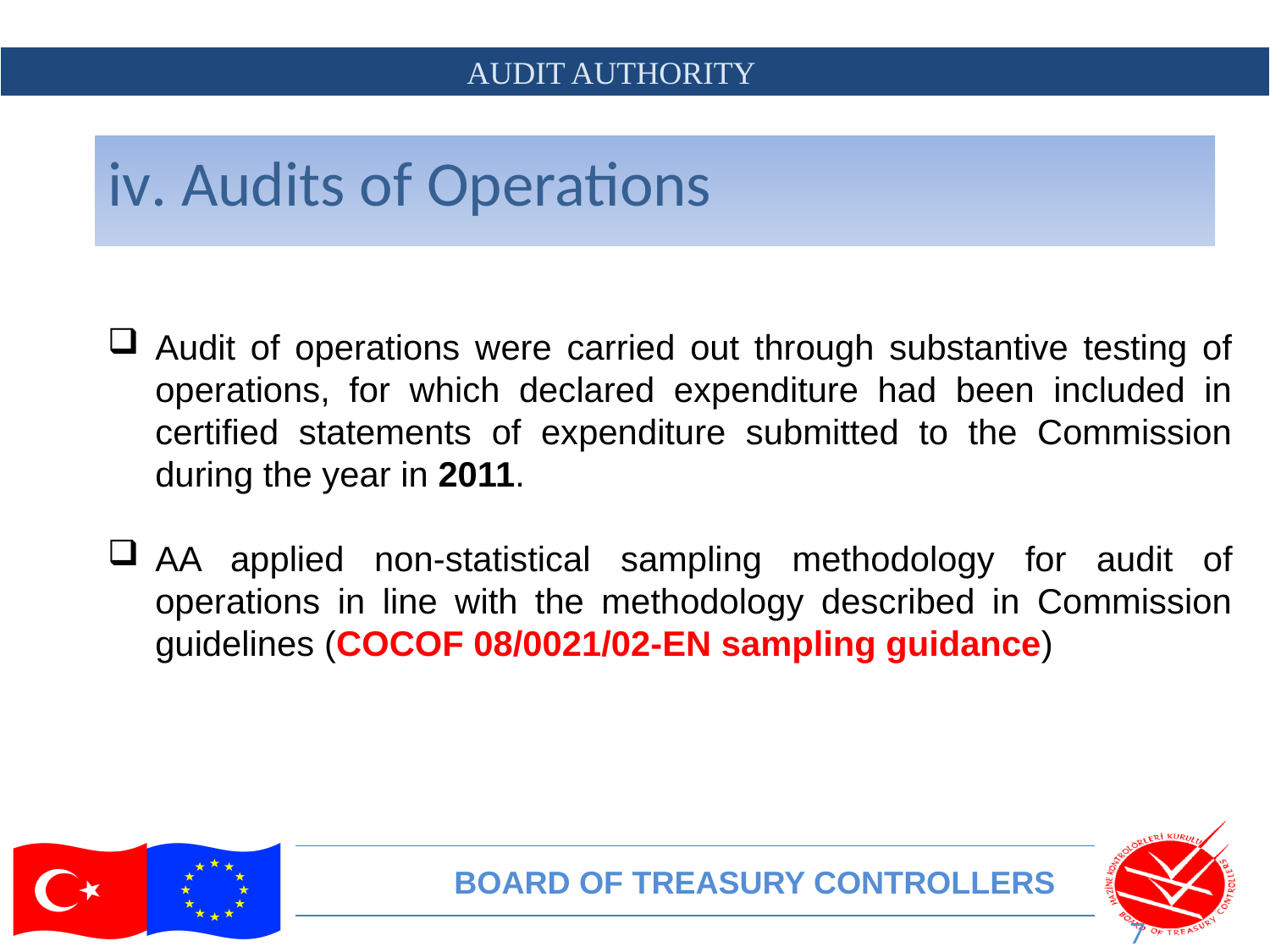

# iv. Audits of Operations

Audit of operations were carried out through substantive testing of operations, for which declared expenditure had been included in certified statements of expenditure submitted to the Commission during the year in 2011.

AA applied non-statistical sampling methodology for audit of operations in line with the methodology described in Commission guidelines (COCOF 08/0021/02-EN sampling guidance)

7